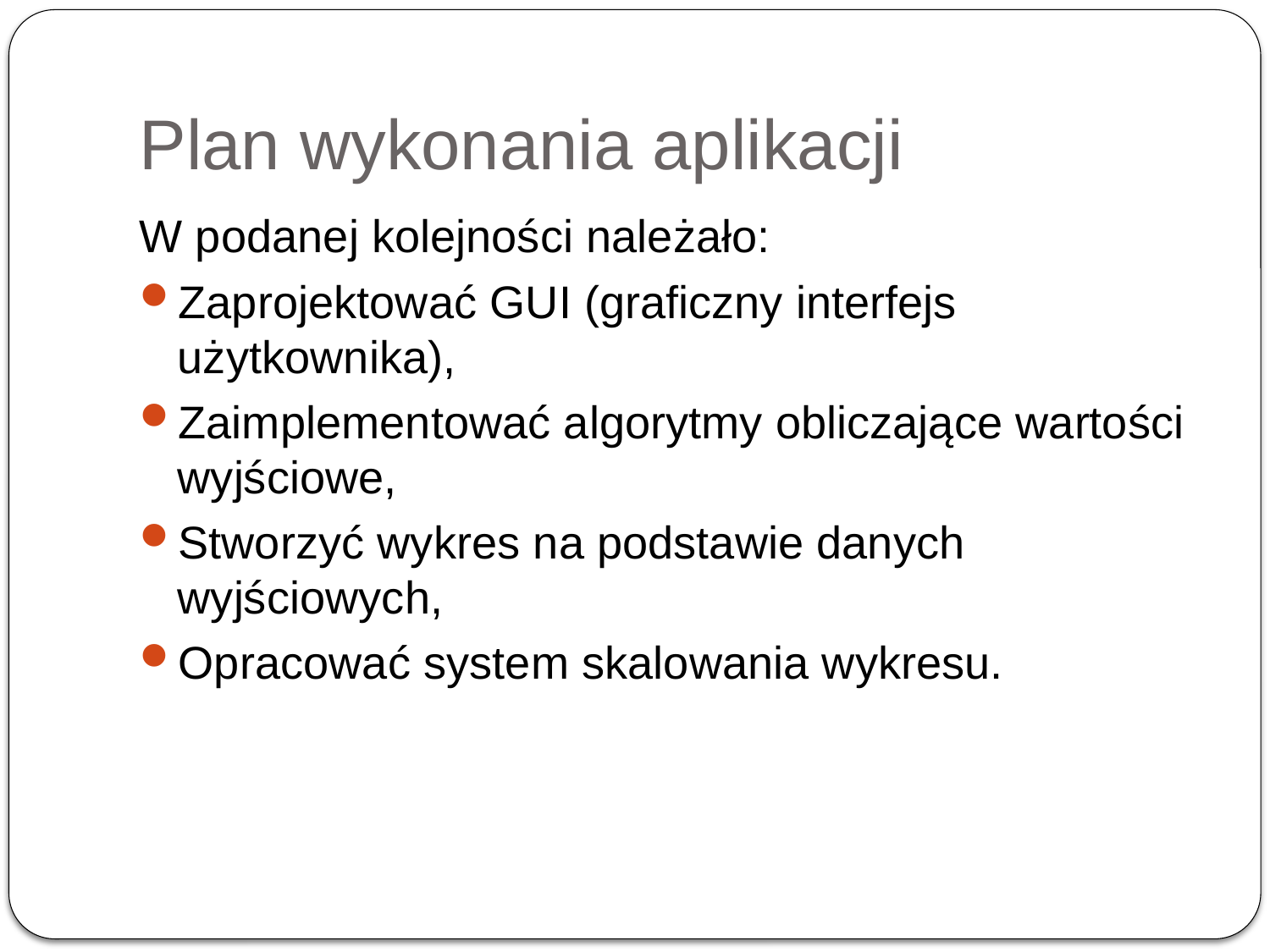

# Plan wykonania aplikacji
W podanej kolejności należało:
Zaprojektować GUI (graficzny interfejs użytkownika),
Zaimplementować algorytmy obliczające wartości wyjściowe,
Stworzyć wykres na podstawie danych wyjściowych,
Opracować system skalowania wykresu.